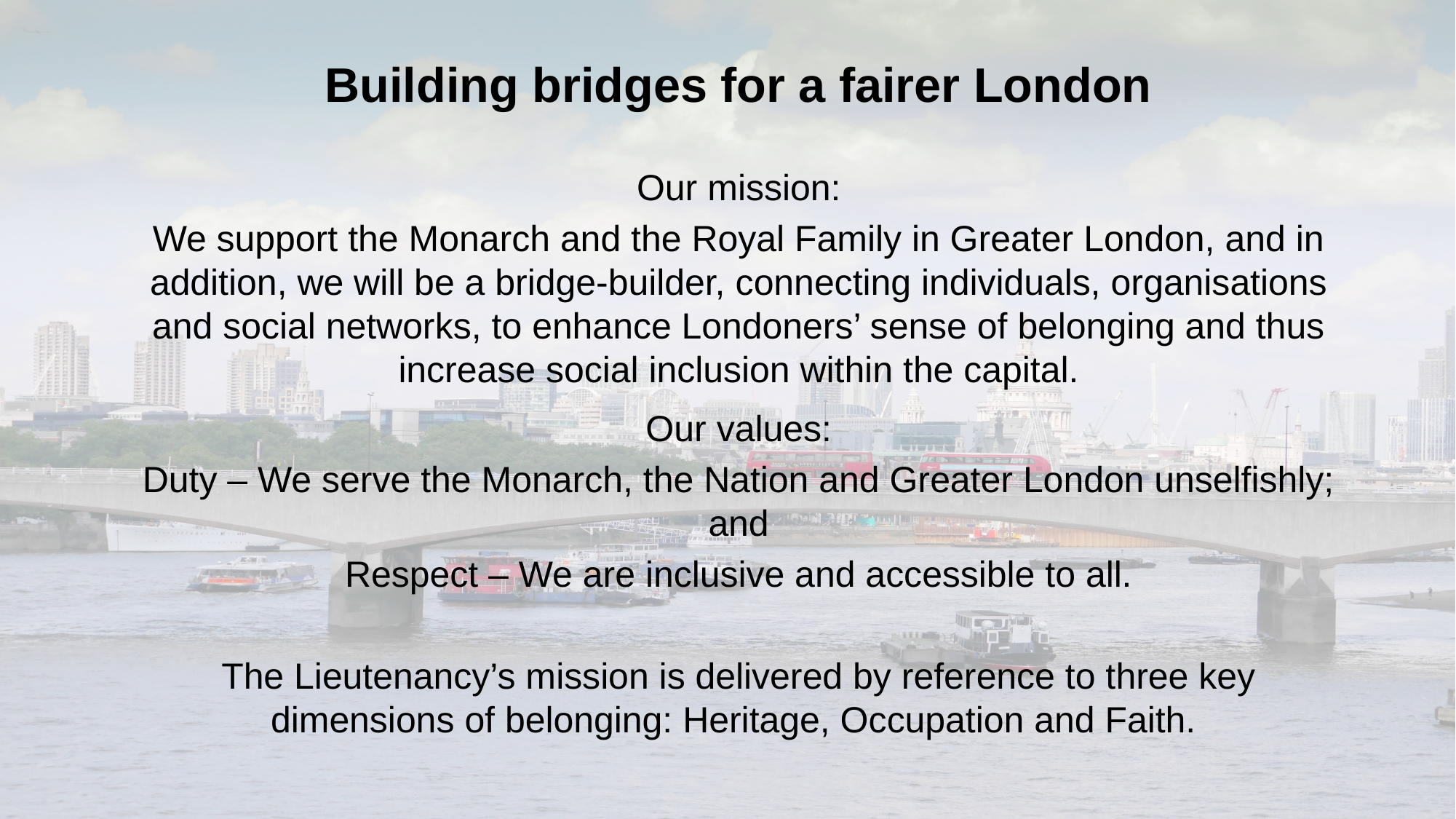

# Building bridges for a fairer London
Our mission:
We support the Monarch and the Royal Family in Greater London, and in addition, we will be a bridge-builder, connecting individuals, organisations and social networks, to enhance Londoners’ sense of belonging and thus increase social inclusion within the capital.
Our values:
Duty – We serve the Monarch, the Nation and Greater London unselfishly; and
Respect – We are inclusive and accessible to all.

The Lieutenancy’s mission is delivered by reference to three key dimensions of belonging: Heritage, Occupation and Faith.